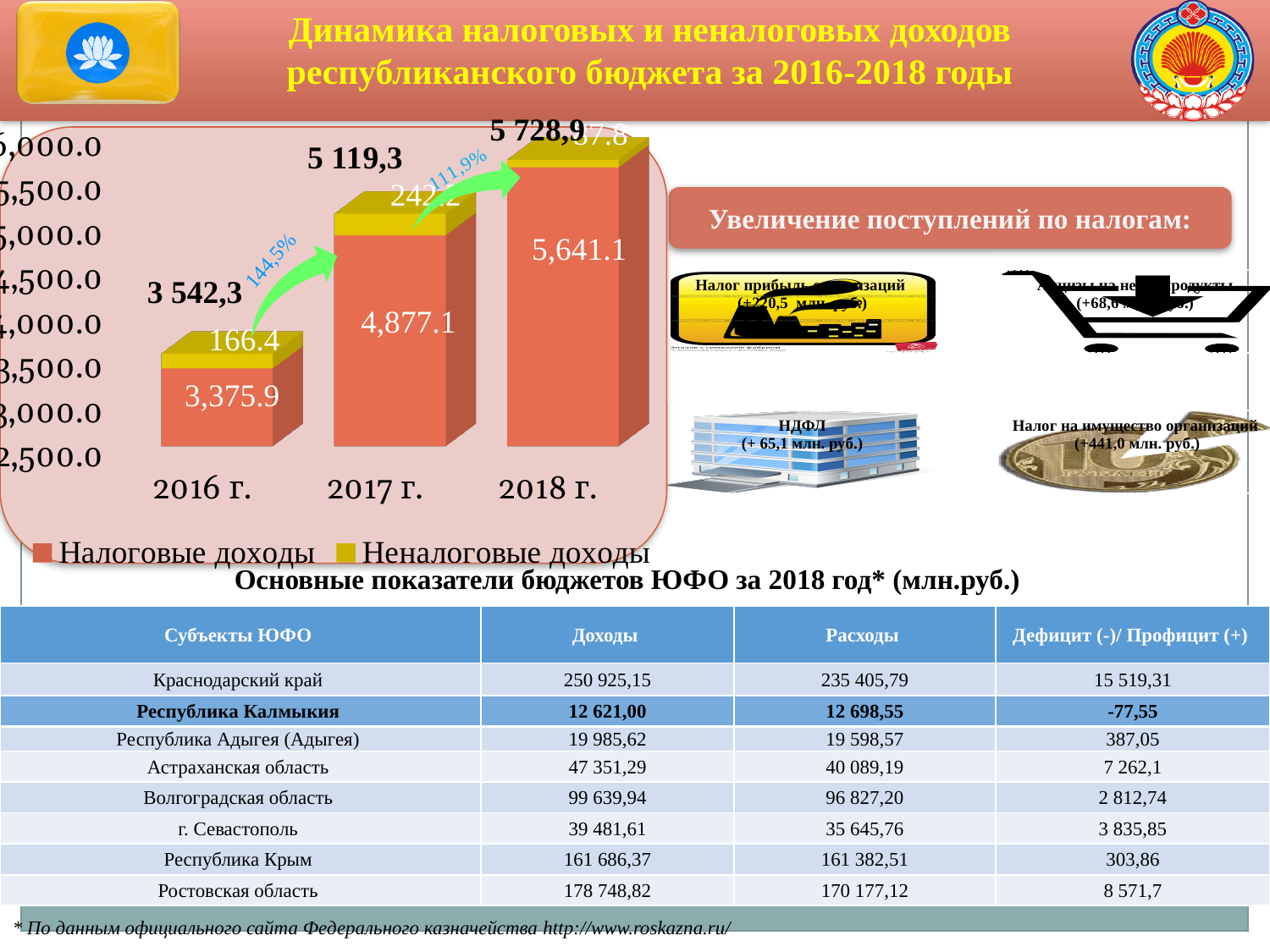

Динамика налоговых и неналоговых доходов
республиканского бюджета за 2016-2018 годы

[unsupported chart]

Увеличение поступлений по налогам:
Налог прибыль организаций
(+220,5  млн. руб.)
Акцизы на нефтепродукты
(+68,6 млн. руб.)
НДФЛ
(+ 65,1 млн. руб.)
Налог на имущество организаций
 (+441,0 млн. руб.)

Основные показатели бюджетов ЮФО за 2018 год* (млн.руб.)
| Субъекты ЮФО | Доходы | Расходы | Дефицит (-)/ Профицит (+) |
| --- | --- | --- | --- |
| Краснодарский край | 250 925,15 | 235 405,79 | 15 519,31 |
| Республика Калмыкия | 12 621,00 | 12 698,55 | -77,55 |
| Республика Адыгея (Адыгея) | 19 985,62 | 19 598,57 | 387,05 |
| Астраханская область | 47 351,29 | 40 089,19 | 7 262,1 |
| Волгоградская область | 99 639,94 | 96 827,20 | 2 812,74 |
| г. Севастополь | 39 481,61 | 35 645,76 | 3 835,85 |
| Республика Крым | 161 686,37 | 161 382,51 | 303,86 |
| Ростовская область | 178 748,82 | 170 177,12 | 8 571,7 |
* По данным официального сайта Федерального казначейства http://www.roskazna.ru/